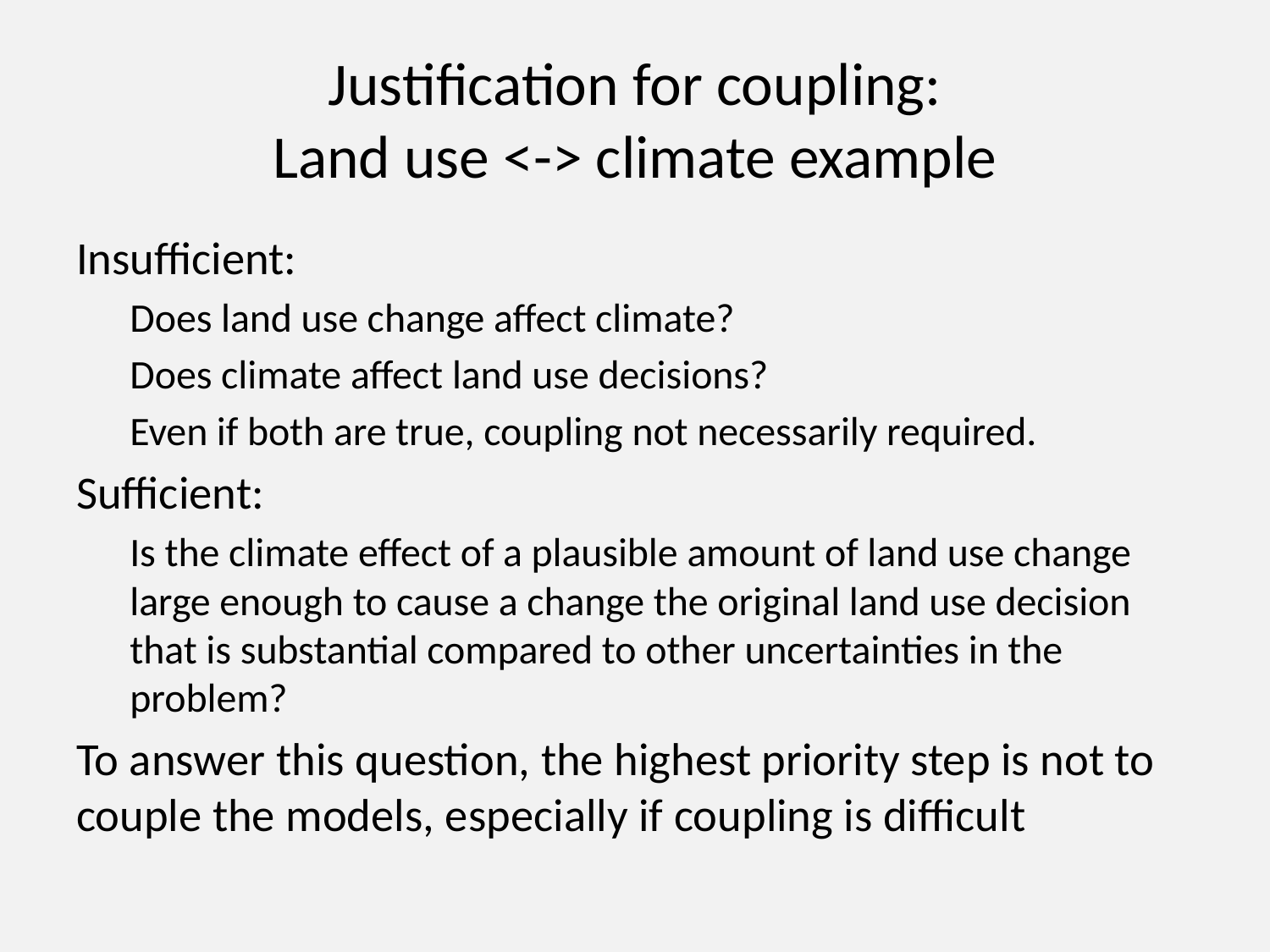

# Justification for coupling: Land use <-> climate example
Insufficient:
Does land use change affect climate?
Does climate affect land use decisions?
Even if both are true, coupling not necessarily required.
Sufficient:
Is the climate effect of a plausible amount of land use change large enough to cause a change the original land use decision that is substantial compared to other uncertainties in the problem?
To answer this question, the highest priority step is not to couple the models, especially if coupling is difficult